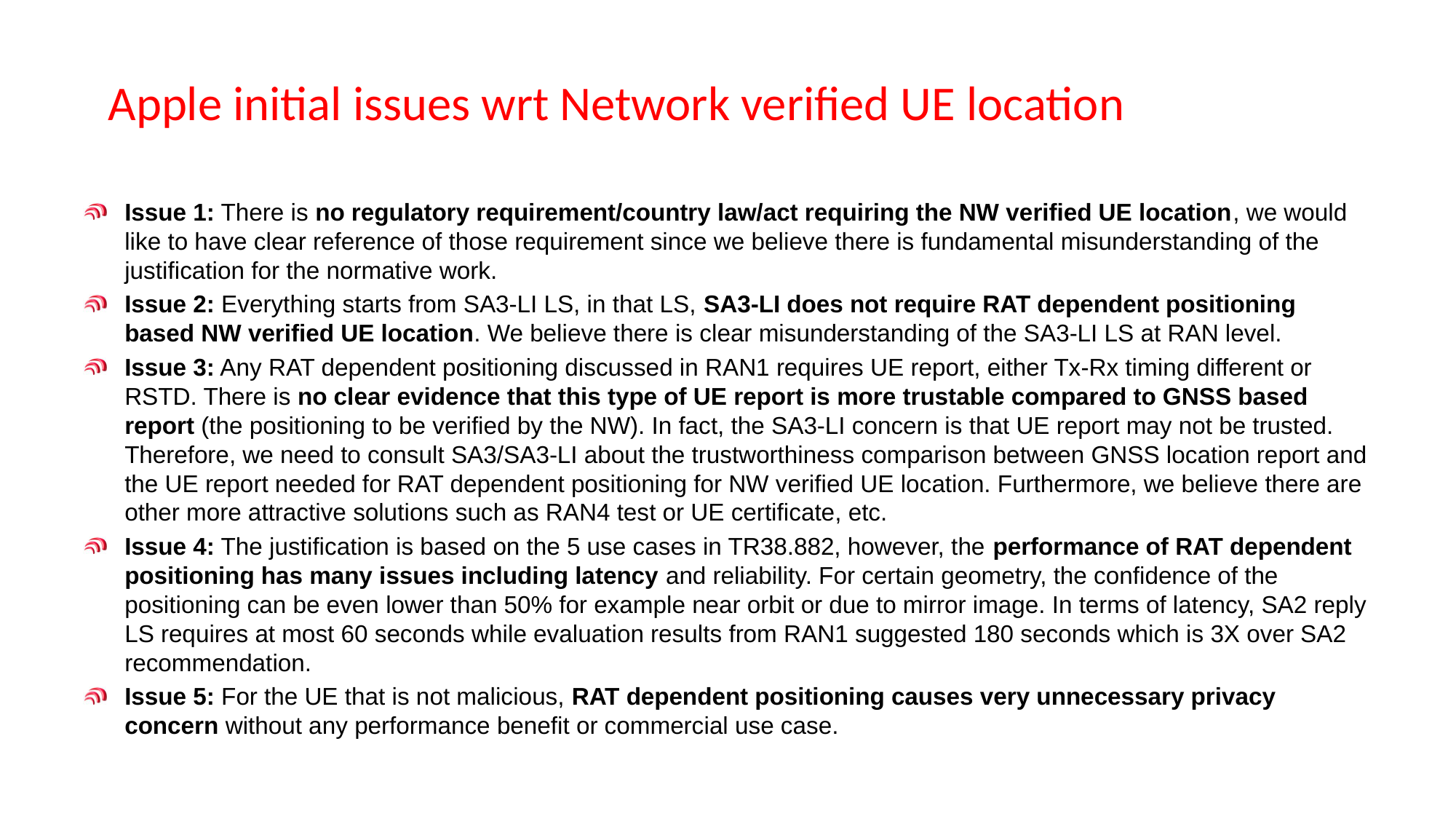

# Apple initial issues wrt Network verified UE location
Issue 1: There is no regulatory requirement/country law/act requiring the NW verified UE location, we would like to have clear reference of those requirement since we believe there is fundamental misunderstanding of the justification for the normative work.
Issue 2: Everything starts from SA3-LI LS, in that LS, SA3-LI does not require RAT dependent positioning based NW verified UE location. We believe there is clear misunderstanding of the SA3-LI LS at RAN level.
Issue 3: Any RAT dependent positioning discussed in RAN1 requires UE report, either Tx-Rx timing different or RSTD. There is no clear evidence that this type of UE report is more trustable compared to GNSS based report (the positioning to be verified by the NW). In fact, the SA3-LI concern is that UE report may not be trusted. Therefore, we need to consult SA3/SA3-LI about the trustworthiness comparison between GNSS location report and the UE report needed for RAT dependent positioning for NW verified UE location. Furthermore, we believe there are other more attractive solutions such as RAN4 test or UE certificate, etc.
Issue 4: The justification is based on the 5 use cases in TR38.882, however, the performance of RAT dependent positioning has many issues including latency and reliability. For certain geometry, the confidence of the positioning can be even lower than 50% for example near orbit or due to mirror image. In terms of latency, SA2 reply LS requires at most 60 seconds while evaluation results from RAN1 suggested 180 seconds which is 3X over SA2 recommendation.
Issue 5: For the UE that is not malicious, RAT dependent positioning causes very unnecessary privacy concern without any performance benefit or commercial use case.